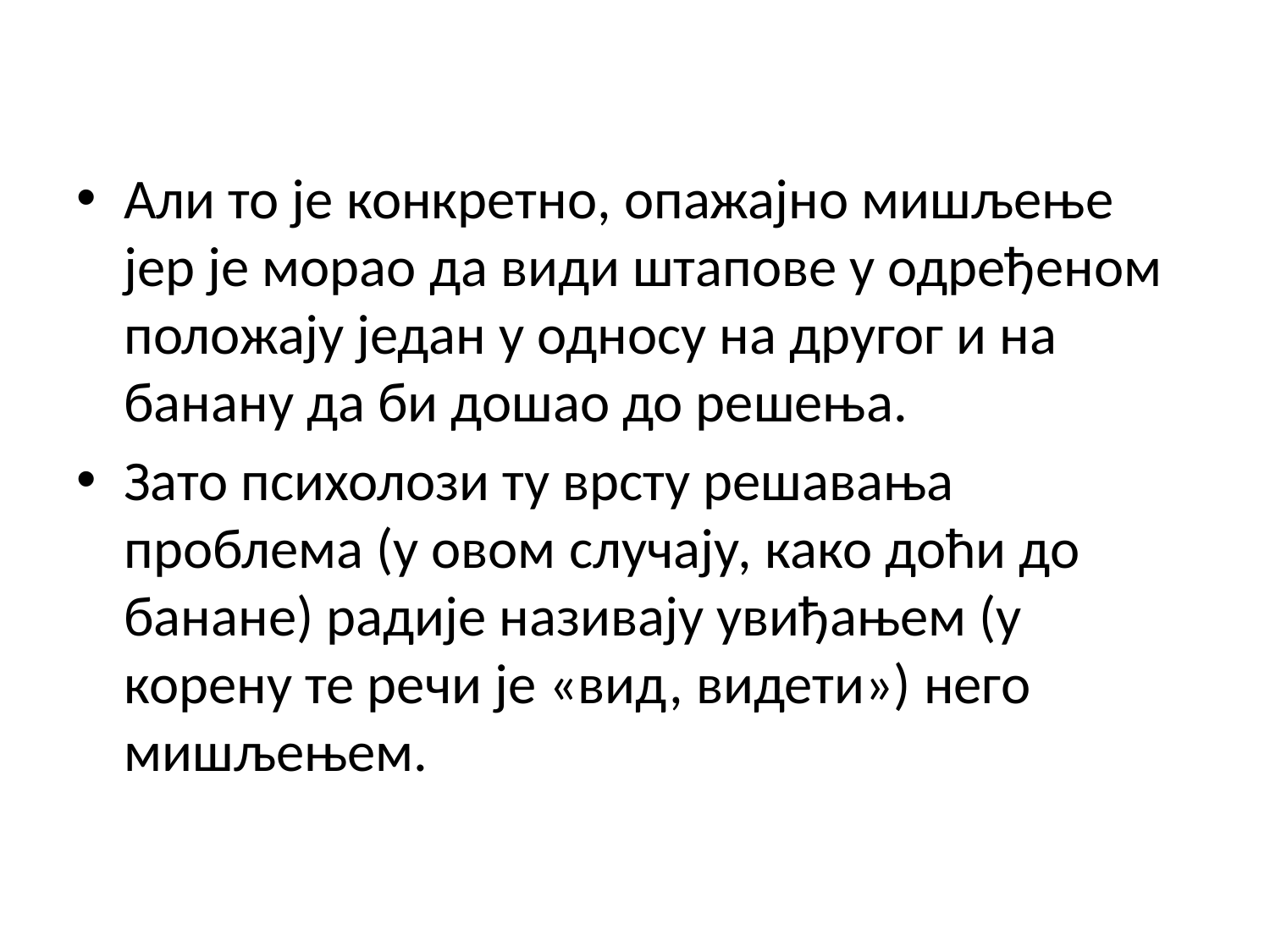

Али то је конкретно, опажајно мишљење јер је морао да види штапове у одређеном положају један у односу на другог и на банану да би дошао до решења.
Зато психолози ту врсту решавања проблема (у овом случају, како доћи до банане) радије називају увиђањем (у корену те речи је «вид, видети») него мишљењем.